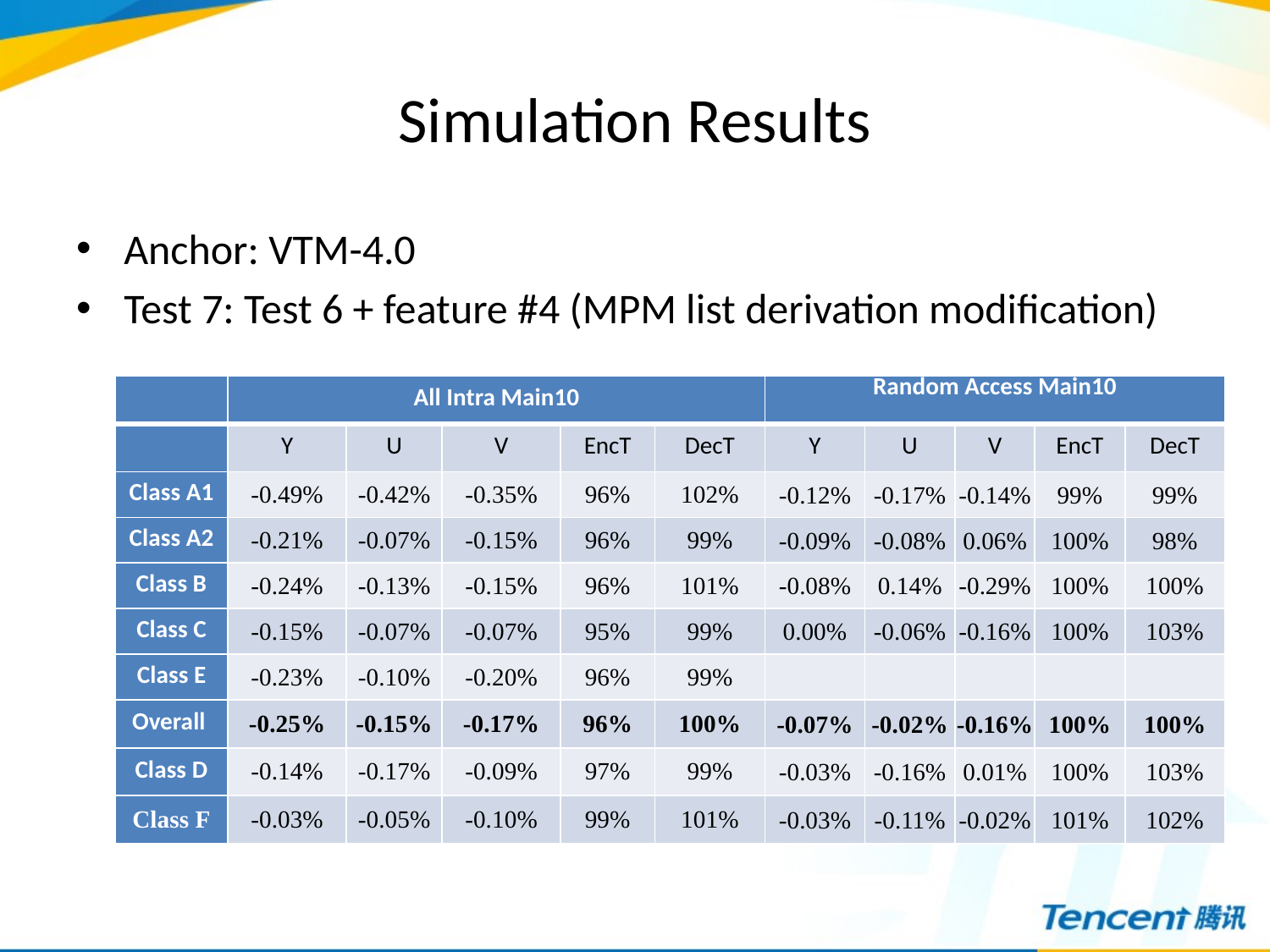

# Simulation Results
Anchor: VTM-4.0
Test 7: Test 6 + feature #4 (MPM list derivation modification)

|  | All Intra Main10 |  |  |  |  | Random Access Main10 |  |  |  |  |
| --- | --- | --- | --- | --- | --- | --- | --- | --- | --- | --- |
|  | Y | U | V | EncT | DecT | Y | U | V | EncT | DecT |
| Class A1 | -0.49% | -0.42% | -0.35% | 96% | 102% | -0.12% | -0.17% | -0.14% | 99% | 99% |
| Class A2 | -0.21% | -0.07% | -0.15% | 96% | 99% | -0.09% | -0.08% | 0.06% | 100% | 98% |
| Class B | -0.24% | -0.13% | -0.15% | 96% | 101% | -0.08% | 0.14% | -0.29% | 100% | 100% |
| Class C | -0.15% | -0.07% | -0.07% | 95% | 99% | 0.00% | -0.06% | -0.16% | 100% | 103% |
| Class E | -0.23% | -0.10% | -0.20% | 96% | 99% |  |  |  |  |  |
| Overall | -0.25% | -0.15% | -0.17% | 96% | 100% | -0.07% | -0.02% | -0.16% | 100% | 100% |
| Class D | -0.14% | -0.17% | -0.09% | 97% | 99% | -0.03% | -0.16% | 0.01% | 100% | 103% |
| Class F | -0.03% | -0.05% | -0.10% | 99% | 101% | -0.03% | -0.11% | -0.02% | 101% | 102% |